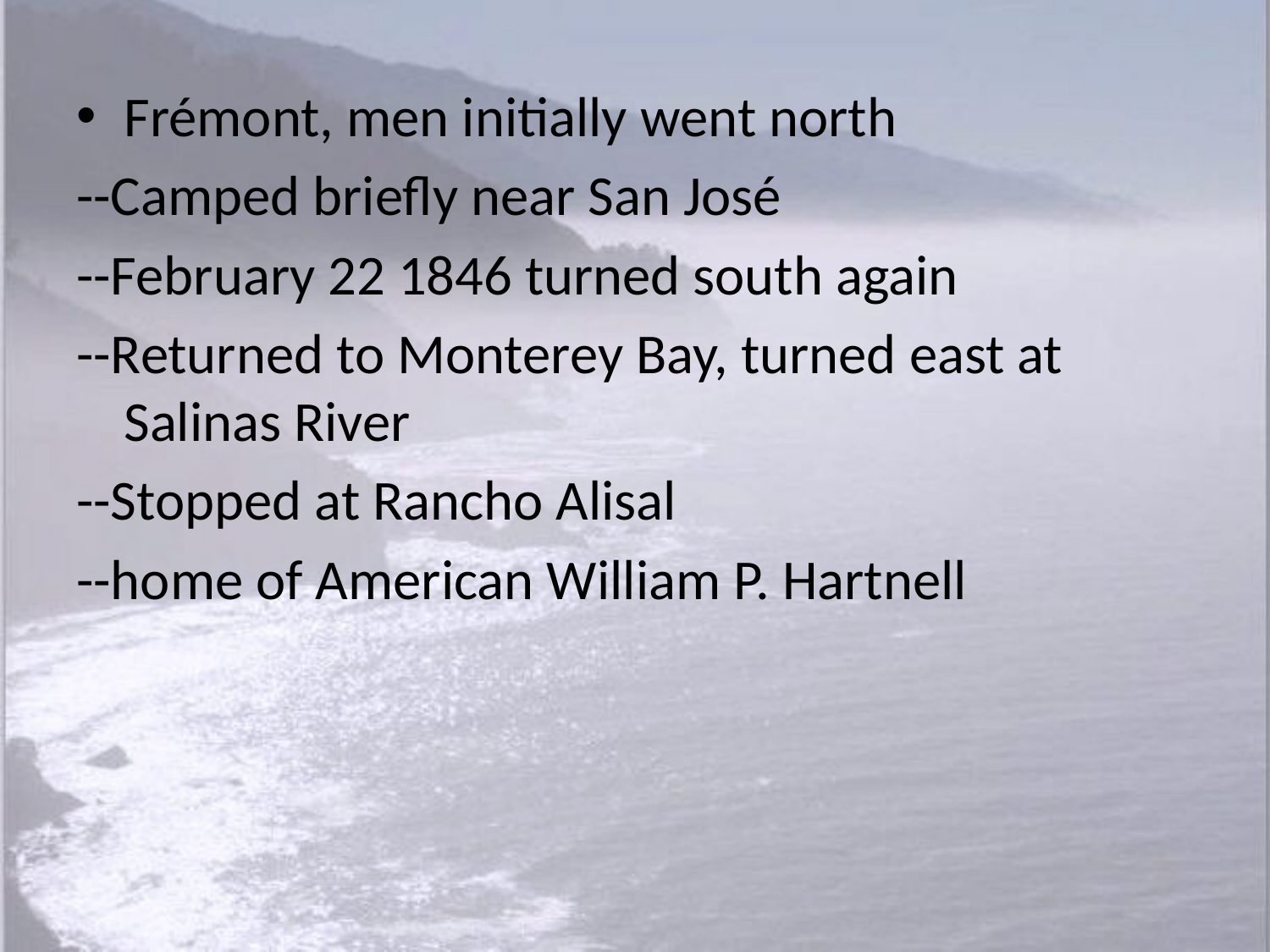

Frémont, men initially went north
--Camped briefly near San José
--February 22 1846 turned south again
--Returned to Monterey Bay, turned east at Salinas River
--Stopped at Rancho Alisal
--home of American William P. Hartnell